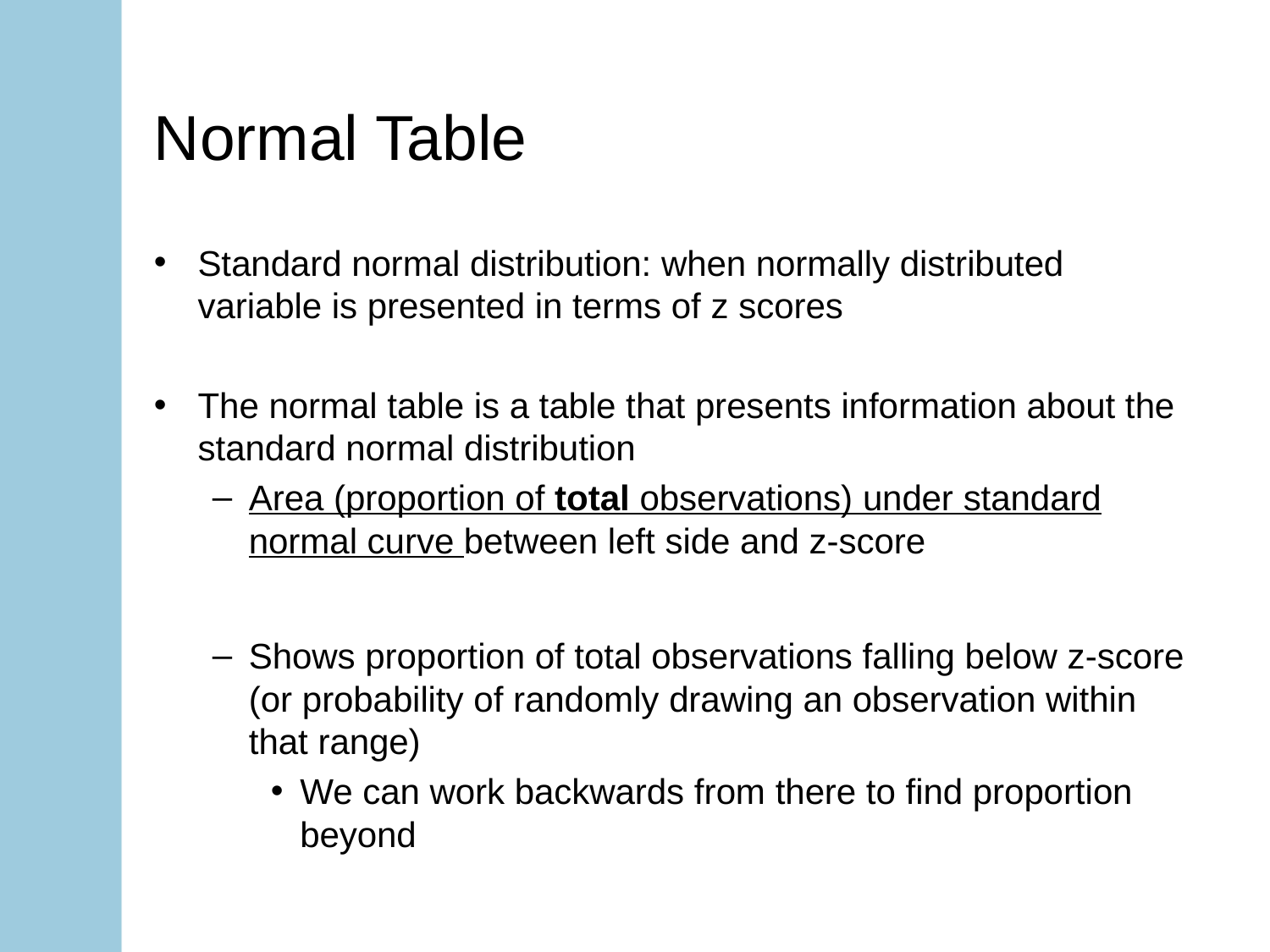

# Normal Table
Standard normal distribution: when normally distributed variable is presented in terms of z scores

The normal table is a table that presents information about the standard normal distribution
Area (proportion of total observations) under standard normal curve between left side and z-score

Shows proportion of total observations falling below z-score (or probability of randomly drawing an observation within that range)
We can work backwards from there to find proportion beyond